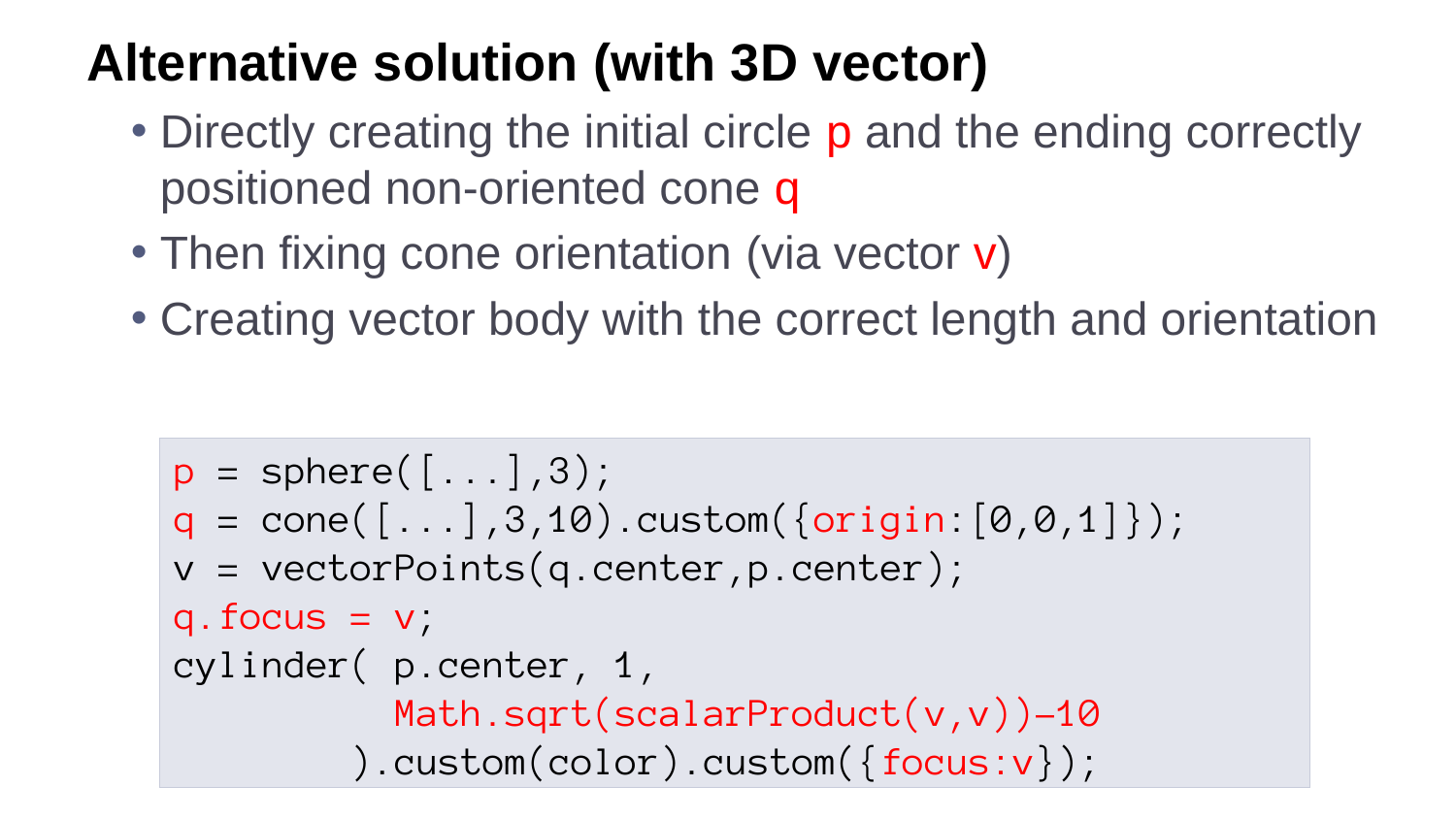

Alternative solution (with 3D vector)
Directly creating the initial circle p and the ending correctly positioned non-oriented cone q
Then fixing cone orientation (via vector v)
Creating vector body with the correct length and orientation
p = sphere([...],3);
q = cone([...],3,10).custom({origin:[0,0,1]});
v = vectorPoints(q.center,p.center);
q.focus = v;
cylinder( p.center, 1,
          Math.sqrt(scalarProduct(v,v))-10
        ).custom(color).custom({focus:v});